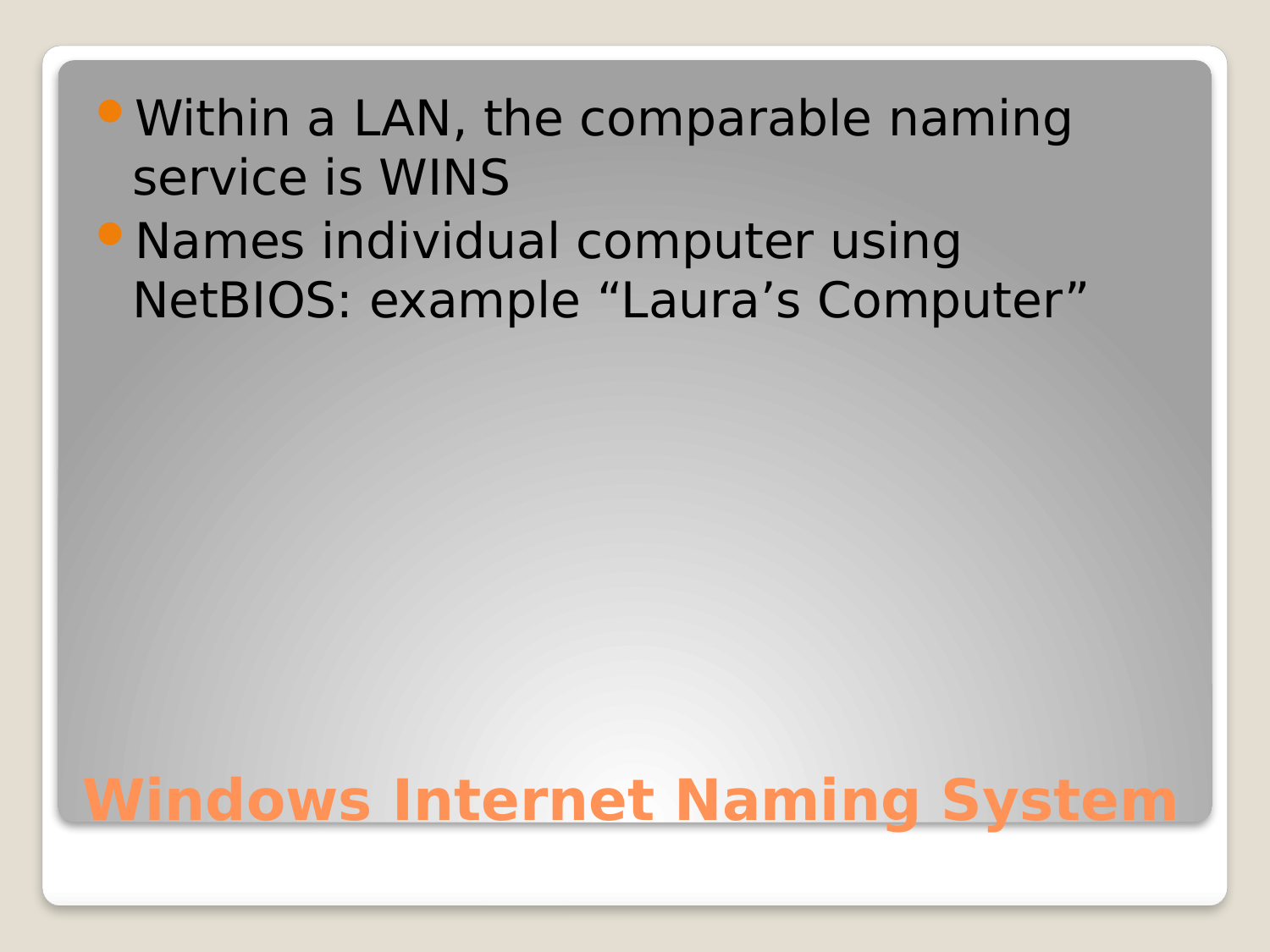

Within a LAN, the comparable naming service is WINS
Names individual computer using NetBIOS: example “Laura’s Computer”
# Windows Internet Naming System